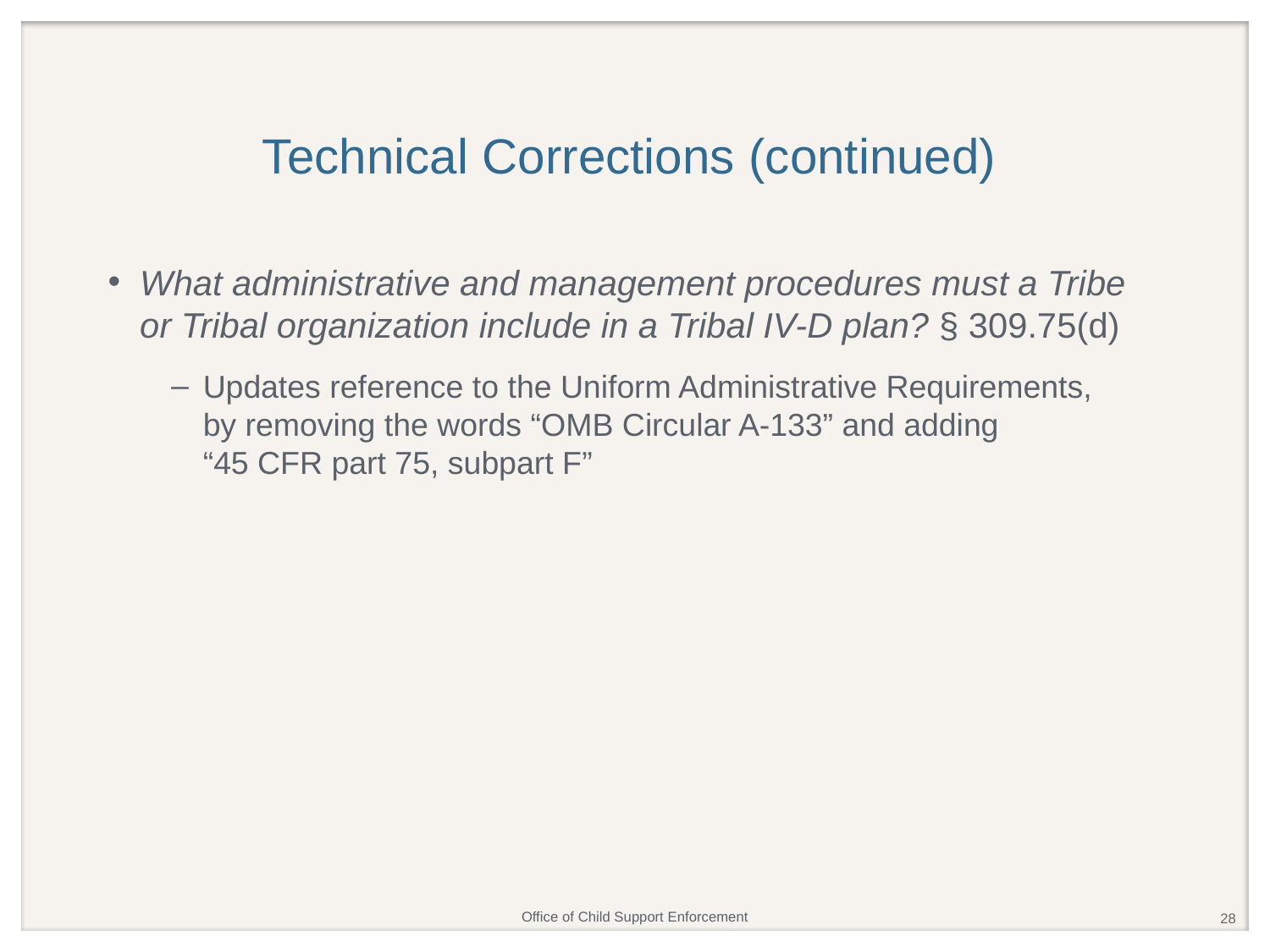

# Technical Corrections (continued)
What administrative and management procedures must a Tribe or Tribal organization include in a Tribal IV-D plan? § 309.75(d)
Updates reference to the Uniform Administrative Requirements, by removing the words “OMB Circular A-133” and adding
“45 CFR part 75, subpart F”

28